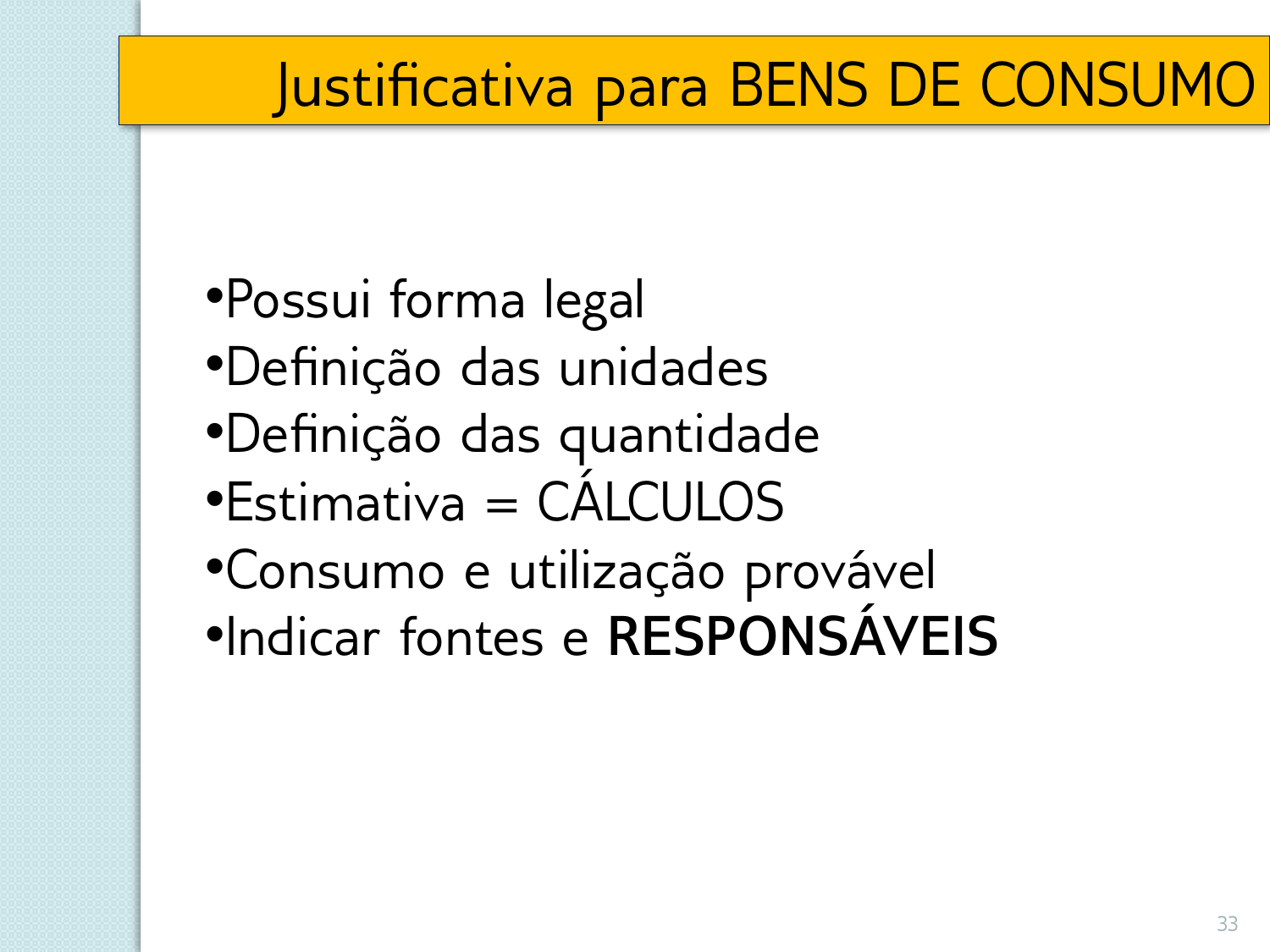

Justificativa para BENS DE CONSUMO
Possui forma legal
Definição das unidades
Definição das quantidade
Estimativa = CÁLCULOS
Consumo e utilização provável
Indicar fontes e RESPONSÁVEIS

33